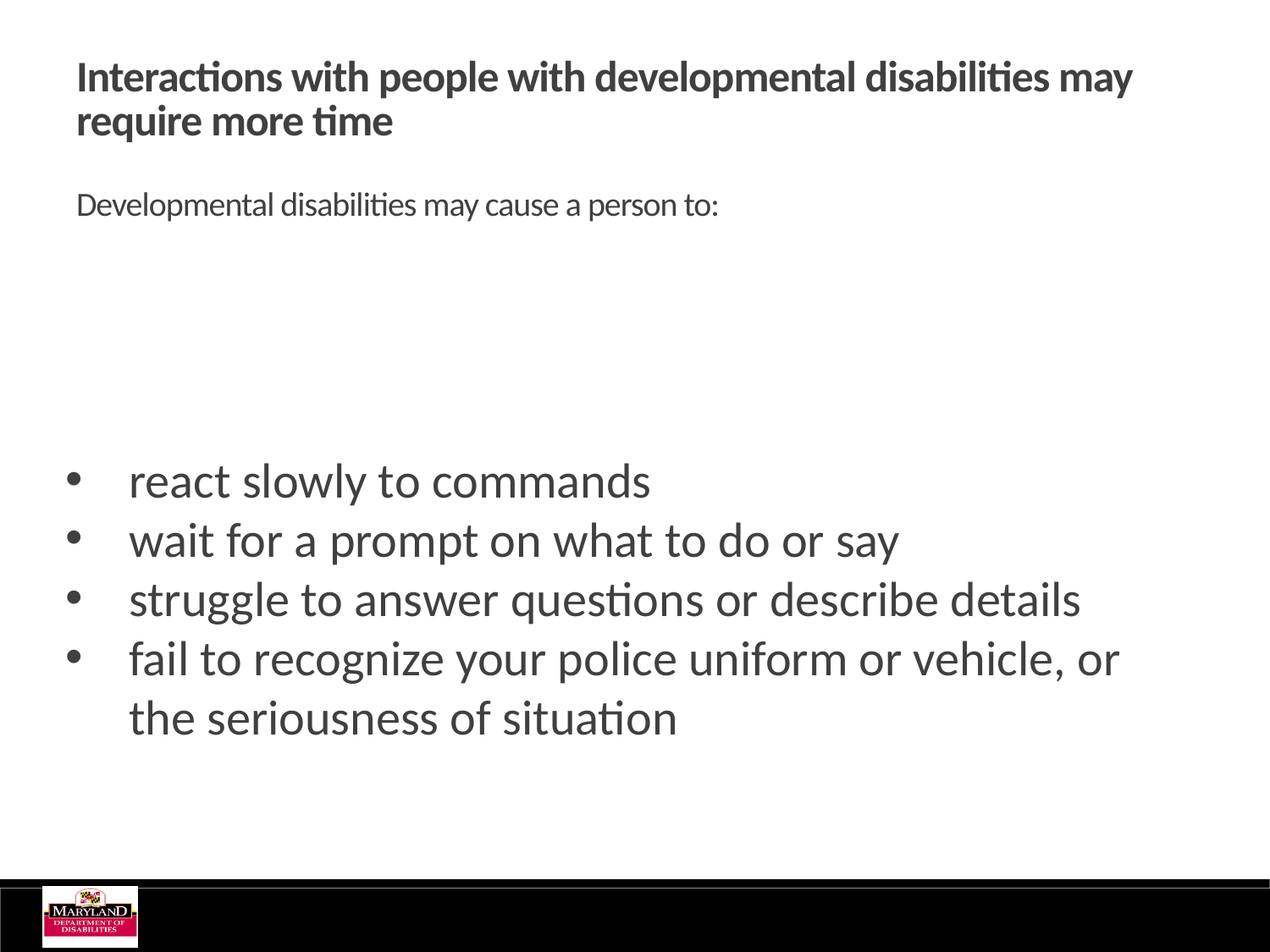

Interactions with people with developmental disabilities may
require more time
Developmental disabilities may cause a person to:
react slowly to commands
wait for a prompt on what to do or say
struggle to answer questions or describe details
fail to recognize your police uniform or vehicle, or the seriousness of situation